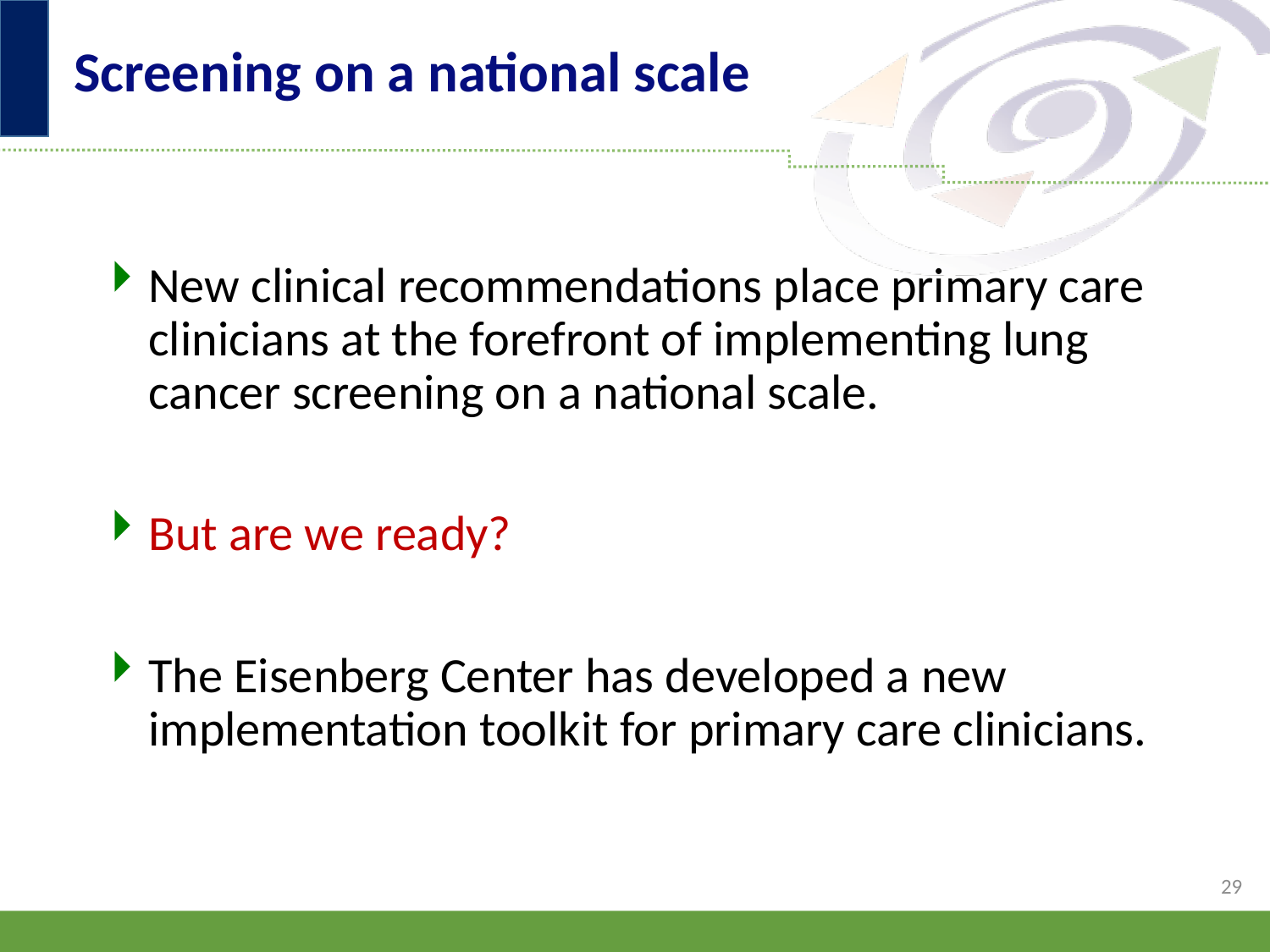

# Screening on a national scale
New clinical recommendations place primary care clinicians at the forefront of implementing lung cancer screening on a national scale.

But are we ready?

The Eisenberg Center has developed a new implementation toolkit for primary care clinicians.
29